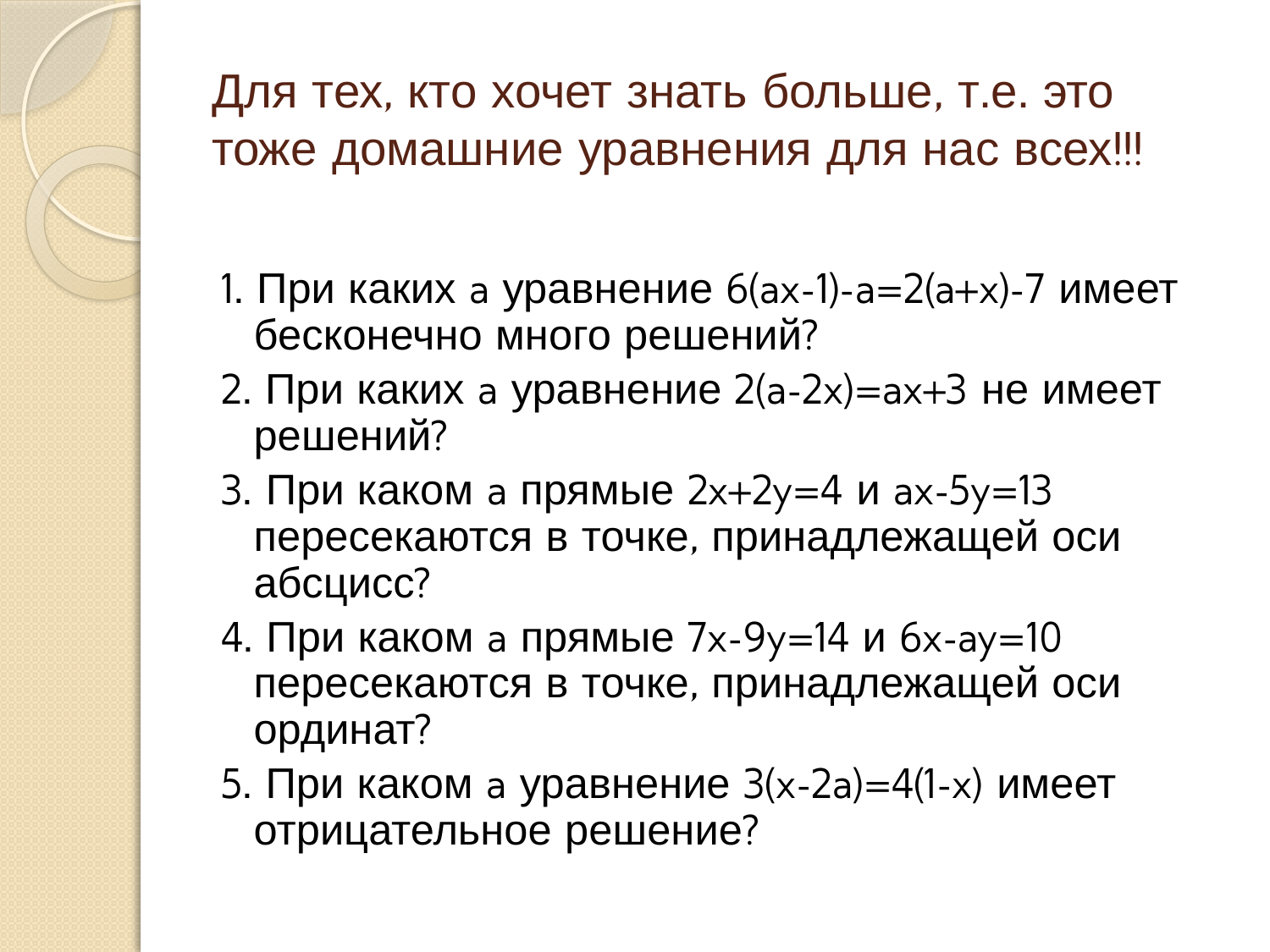

# Для тех, кто хочет знать больше, т.е. это тоже домашние уравнения для нас всех!!!

1. При каких a уравнение 6(ax-1)-a=2(a+x)-7 имеет бесконечно много решений?
2. При каких a уравнение 2(a-2x)=ax+3 не имеет решений?
3. При каком a прямые 2x+2y=4 и ax-5y=13 пересекаются в точке, принадлежащей оси абсцисс?
4. При каком a прямые 7x-9y=14 и 6x-ay=10 пересекаются в точке, принадлежащей оси ординат?
5. При каком a уравнение 3(x-2a)=4(1-x) имеет отрицательное решение?